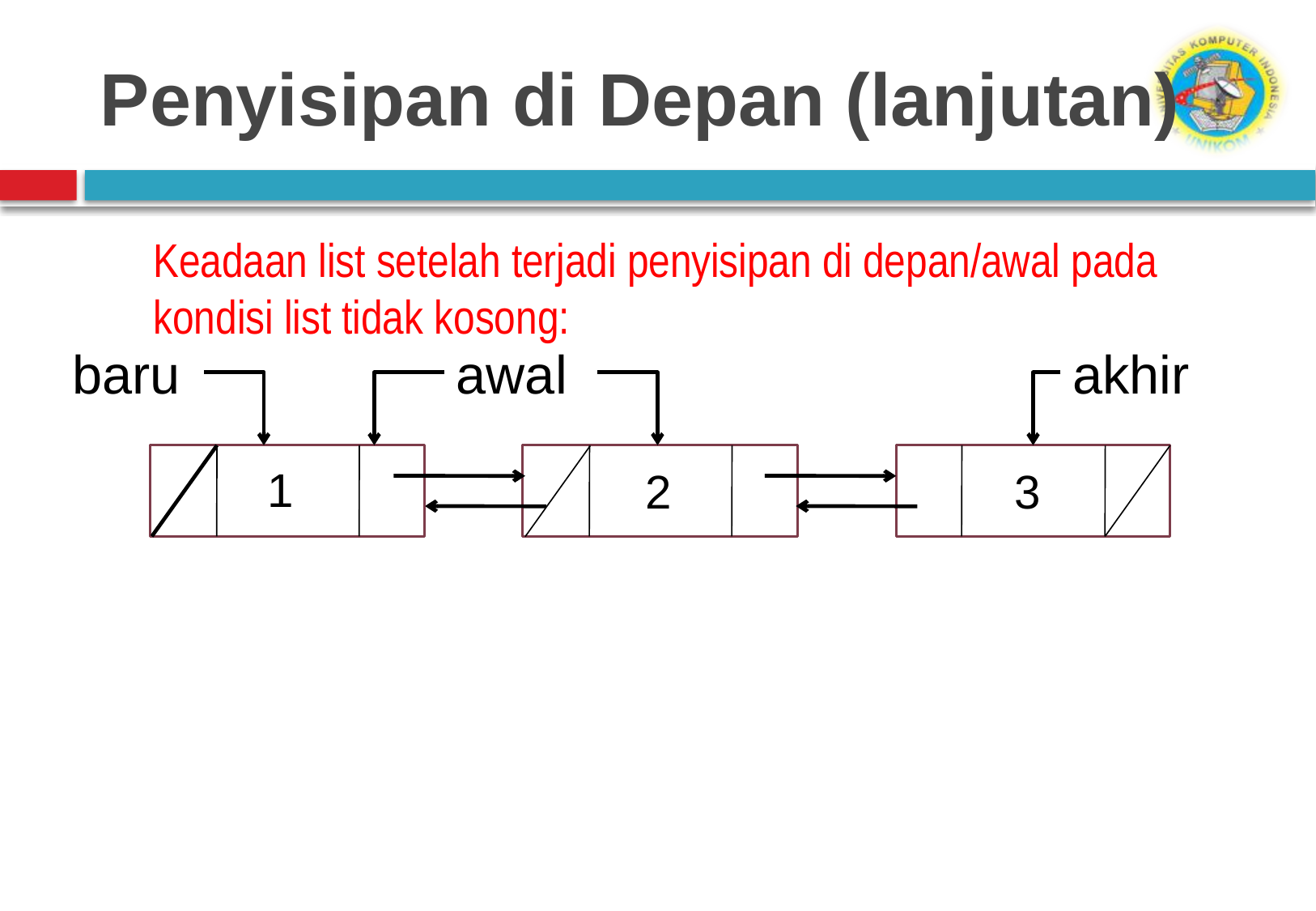

# Penyisipan di Depan (lanjutan)

Keadaan list setelah terjadi penyisipan di depan/awal pada kondisi list tidak kosong:
baru
awal
akhir

1
2
3